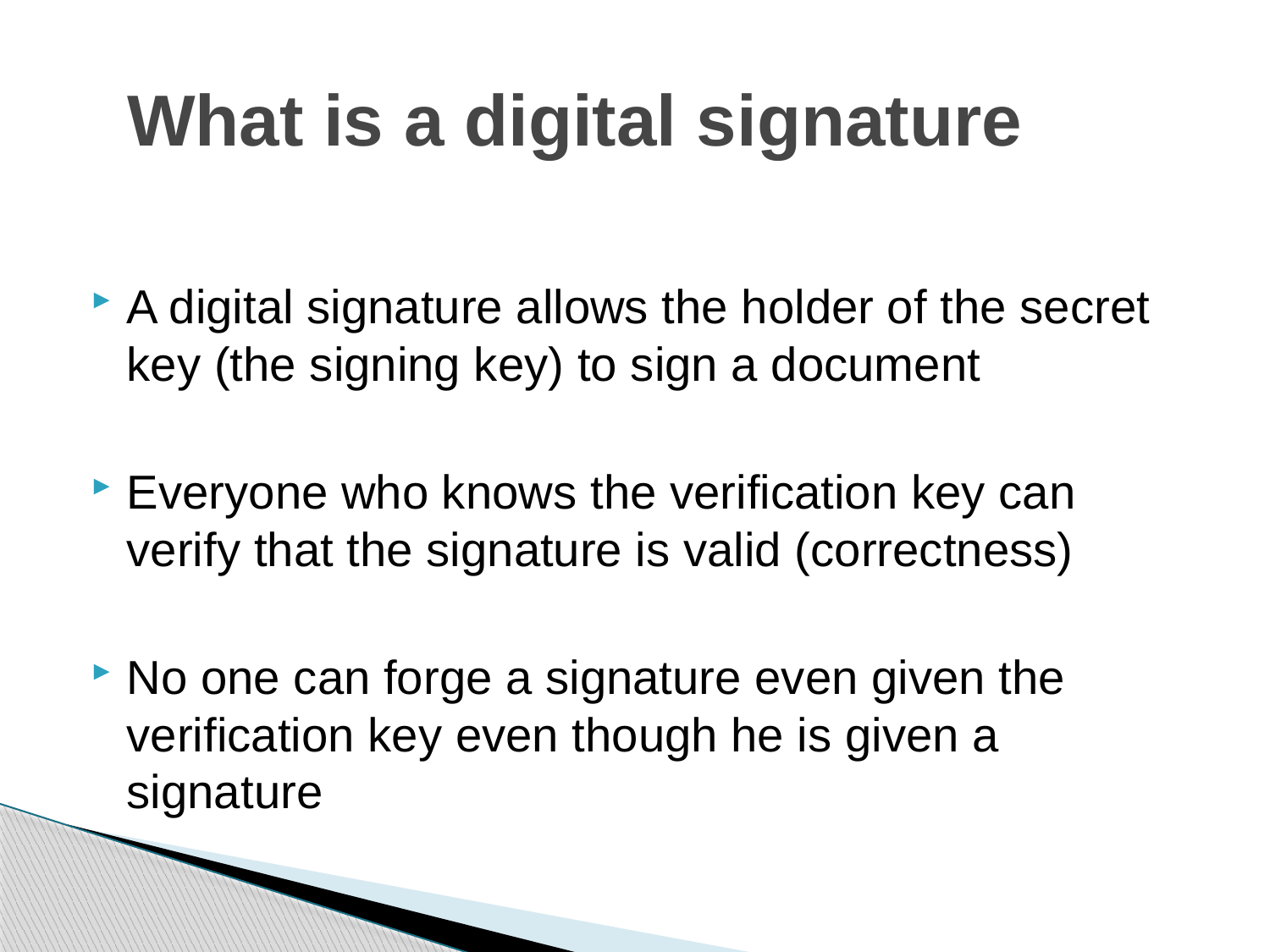

# What is a digital signature

A digital signature allows the holder of the secret key (the signing key) to sign a document

Everyone who knows the verification key can verify that the signature is valid (correctness)

No one can forge a signature even given the verification key even though he is given a signature